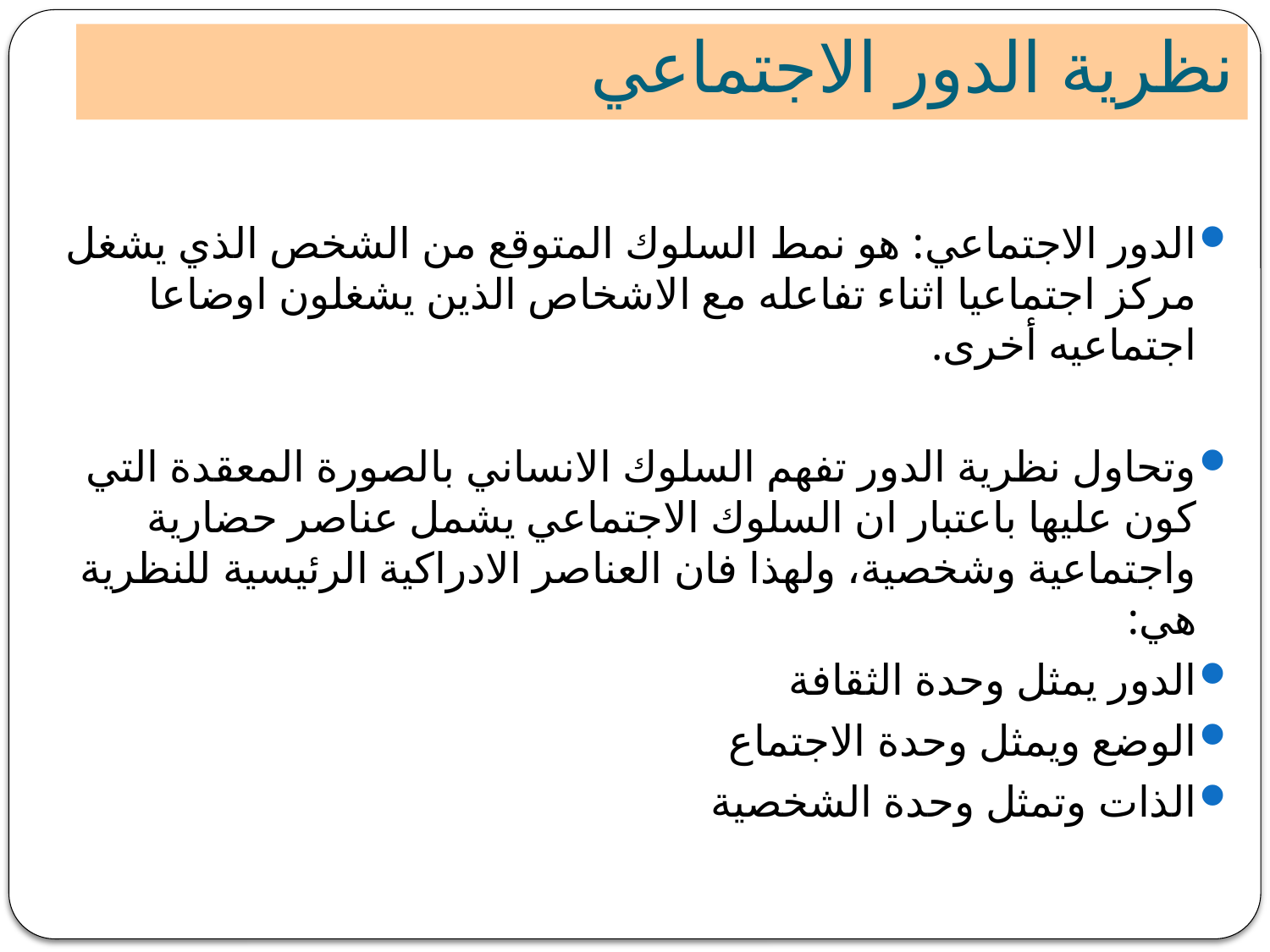

# نظرية الدور الاجتماعي

الدور الاجتماعي: هو نمط السلوك المتوقع من الشخص الذي يشغل مركز اجتماعيا اثناء تفاعله مع الاشخاص الذين يشغلون اوضاعا اجتماعيه أخرى.

وتحاول نظرية الدور تفهم السلوك الانساني بالصورة المعقدة التي كون عليها باعتبار ان السلوك الاجتماعي يشمل عناصر حضارية واجتماعية وشخصية، ولهذا فان العناصر الادراكية الرئيسية للنظرية هي:
الدور يمثل وحدة الثقافة
الوضع ويمثل وحدة الاجتماع
الذات وتمثل وحدة الشخصية